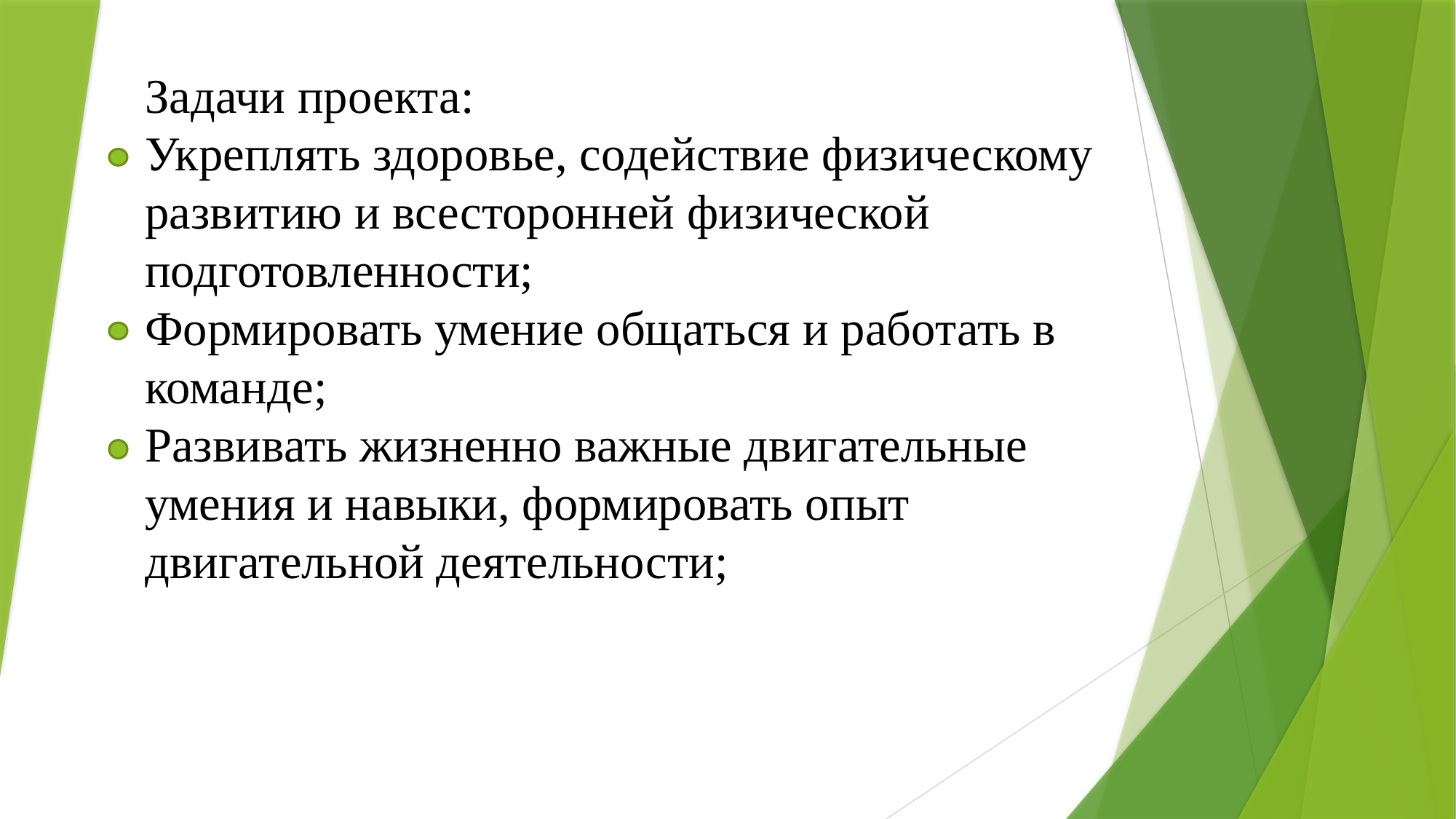

# Задачи проекта: Укреплять здоровье, содействие физическому развитию и всесторонней физической подготовленности; Формировать умение общаться и работать в команде; Развивать жизненно важные двигательные умения и навыки, формировать опыт двигательной деятельности;